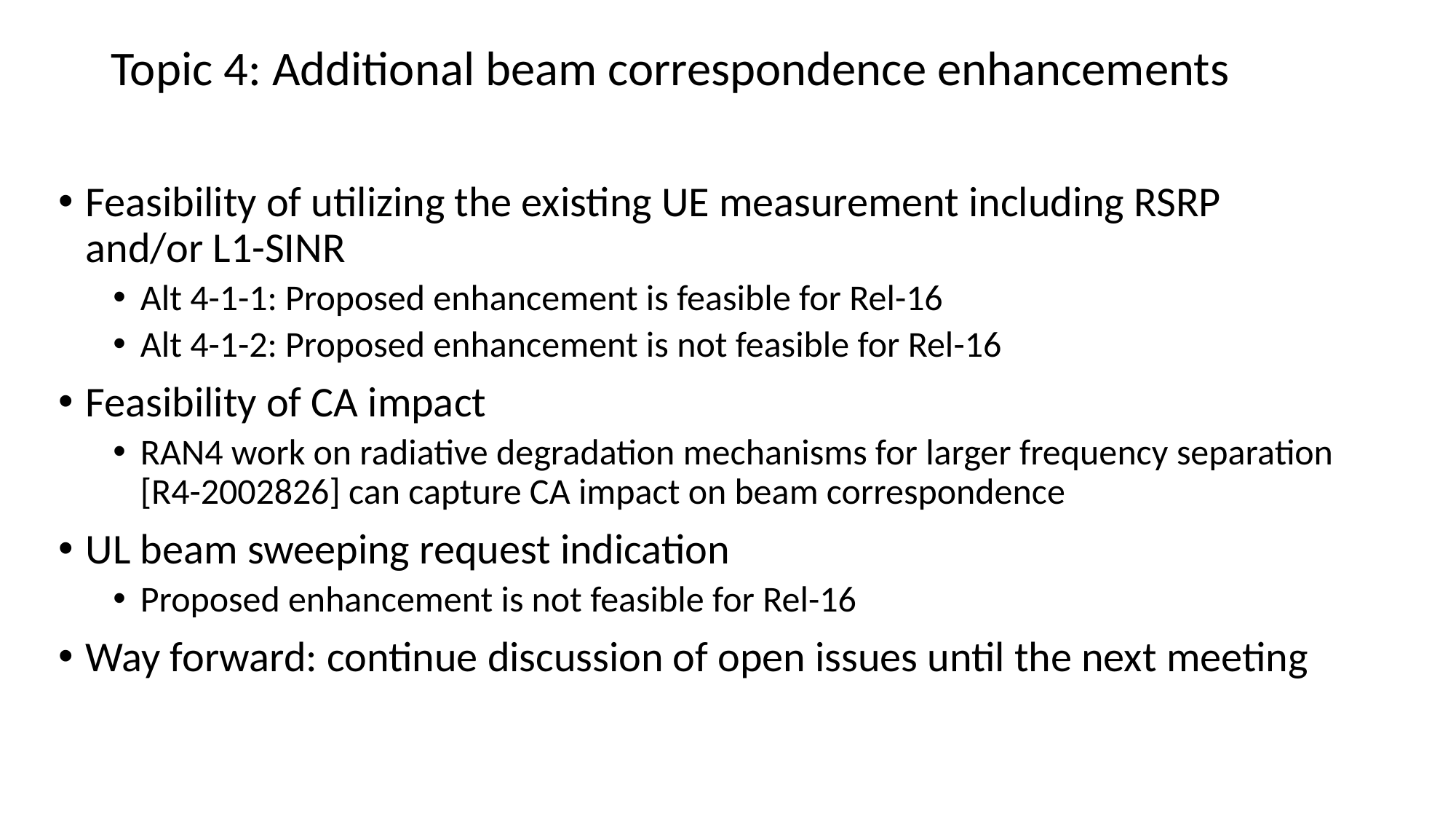

# Topic 4: Additional beam correspondence enhancements
Feasibility of utilizing the existing UE measurement including RSRP and/or L1-SINR
Alt 4-1-1: Proposed enhancement is feasible for Rel-16
Alt 4-1-2: Proposed enhancement is not feasible for Rel-16
Feasibility of CA impact
RAN4 work on radiative degradation mechanisms for larger frequency separation [R4-2002826] can capture CA impact on beam correspondence
UL beam sweeping request indication
Proposed enhancement is not feasible for Rel-16
Way forward: continue discussion of open issues until the next meeting